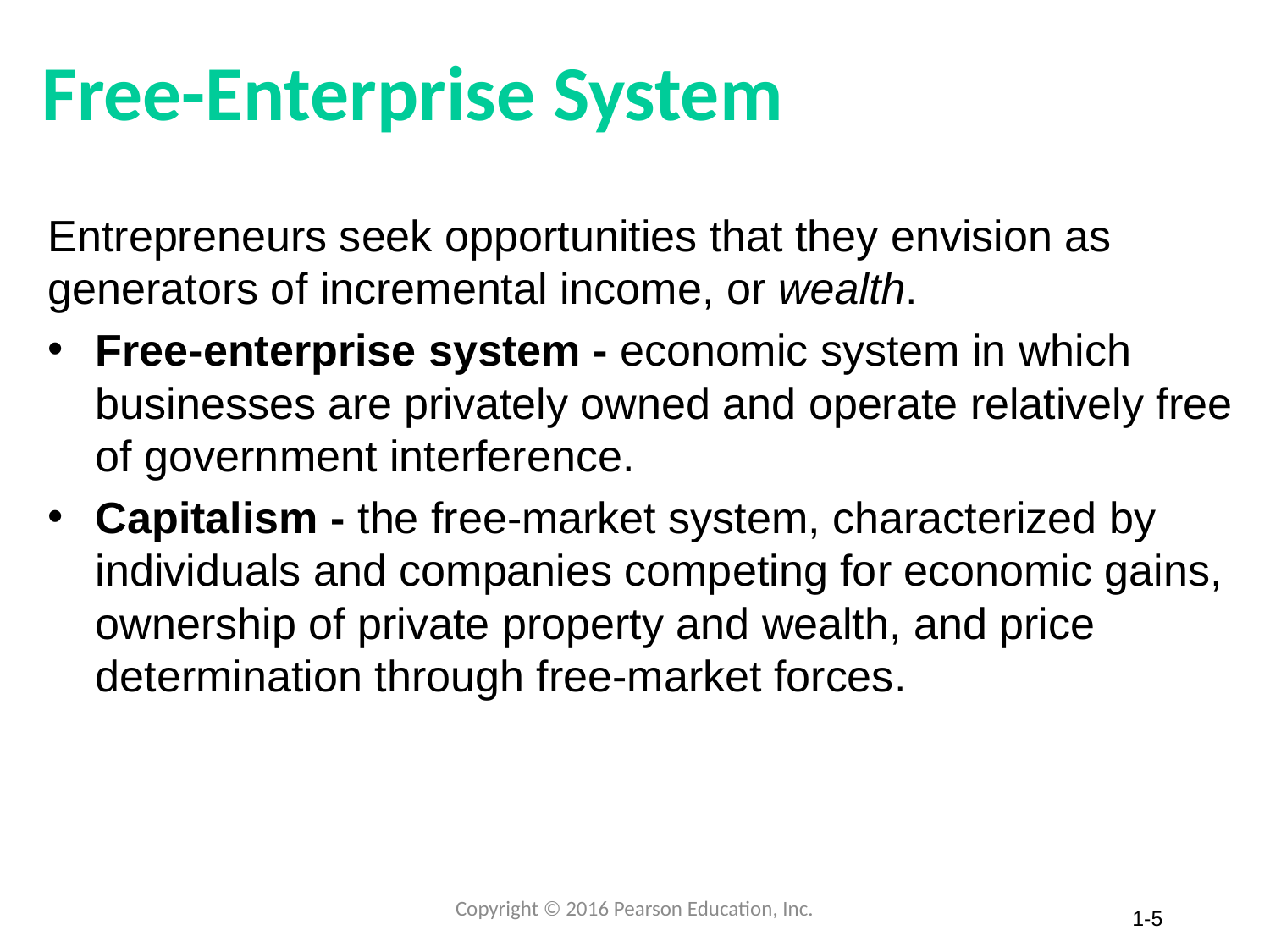

# Free-Enterprise System
Entrepreneurs seek opportunities that they envision as generators of incremental income, or wealth.
Free-enterprise system - economic system in which businesses are privately owned and operate relatively free of government interference.
Capitalism - the free-market system, characterized by individuals and companies competing for economic gains, ownership of private property and wealth, and price determination through free-market forces.
Copyright © 2016 Pearson Education, Inc.